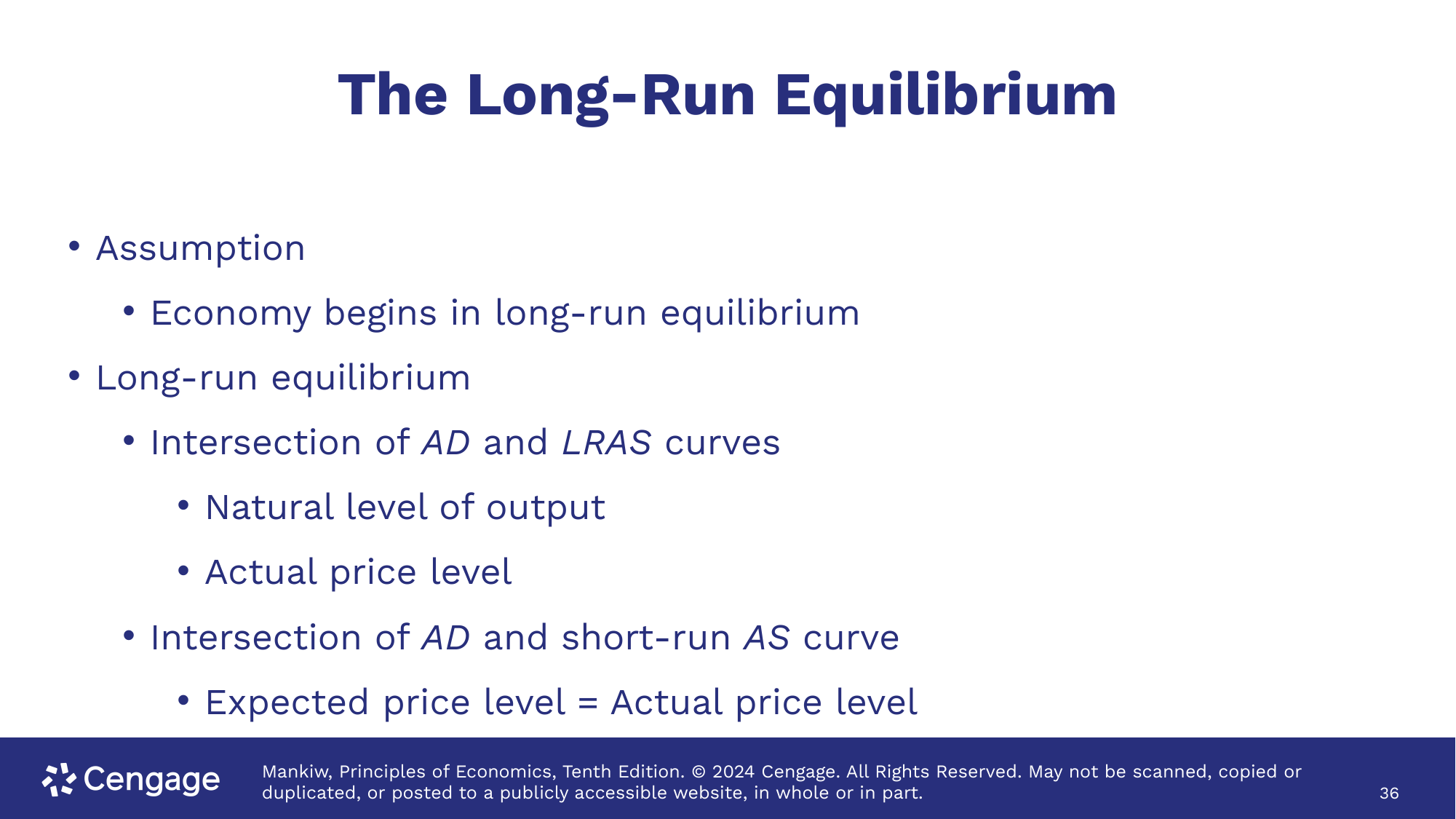

# The Long-Run Equilibrium
Assumption
Economy begins in long-run equilibrium
Long-run equilibrium
Intersection of AD and LRAS curves
Natural level of output
Actual price level
Intersection of AD and short-run AS curve
Expected price level = Actual price level